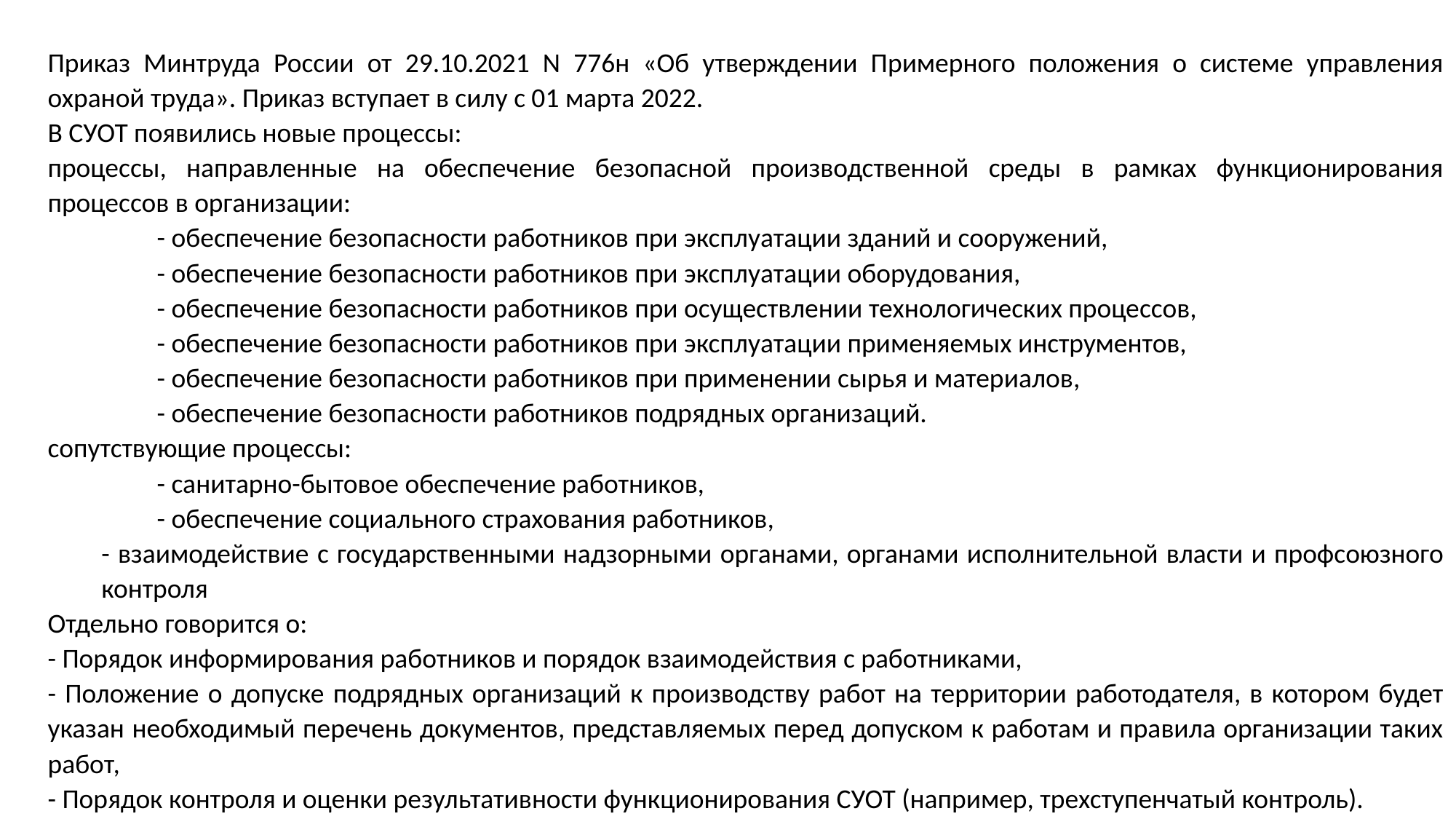

Приказ Минтруда России от 29.10.2021 N 776н «Об утверждении Примерного положения о системе управления охраной труда». Приказ вступает в силу с 01 марта 2022.
В СУОТ появились новые процессы:
процессы, направленные на обеспечение безопасной производственной среды в рамках функционирования процессов в организации:
	- обеспечение безопасности работников при эксплуатации зданий и сооружений,
	- обеспечение безопасности работников при эксплуатации оборудования,
	- обеспечение безопасности работников при осуществлении технологических процессов,
	- обеспечение безопасности работников при эксплуатации применяемых инструментов,
	- обеспечение безопасности работников при применении сырья и материалов,
	- обеспечение безопасности работников подрядных организаций.
сопутствующие процессы:
	- санитарно-бытовое обеспечение работников,
	- обеспечение социального страхования работников,
- взаимодействие с государственными надзорными органами, органами исполнительной власти и профсоюзного контроля
Отдельно говорится о:
- Порядок информирования работников и порядок взаимодействия с работниками,
- Положение о допуске подрядных организаций к производству работ на территории работодателя, в котором будет указан необходимый перечень документов, представляемых перед допуском к работам и правила организации таких работ,
- Порядок контроля и оценки результативности функционирования СУОТ (например, трехступенчатый контроль).